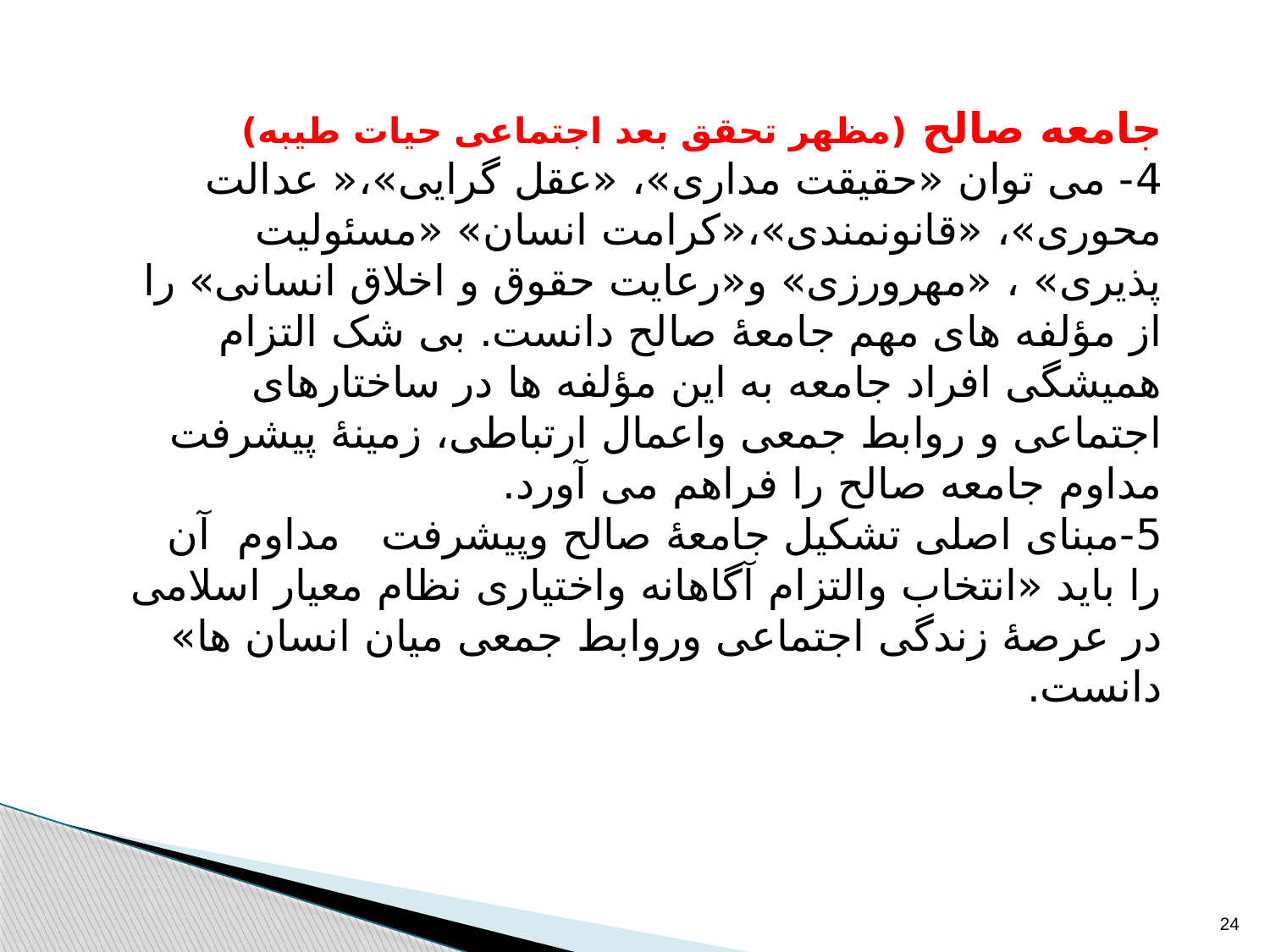

جامعه صالح (مظهر تحقق بعد اجتماعی حیات طیبه)
4- می توان «حقیقت مداری»، «عقل گرایی»،« عدالت محوری»، «قانونمندی»،«کرامت انسان» «مسئولیت پذیری» ، «مهرورزی» و«رعایت حقوق و اخلاق انسانی» را  از مؤلفه های مهم جامعۀ صالح دانست. بی شک التزام همیشگی افراد جامعه به این مؤلفه ها در ساختارهای اجتماعی و روابط جمعی واعمال ارتباطی، زمینۀ پیشرفت مداوم جامعه صالح را فراهم می آورد.
5-مبنای اصلی تشکیل جامعۀ صالح وپیشرفت   مداوم  آن را باید «انتخاب والتزام آگاهانه واختیاری نظام معیار اسلامی در عرصۀ زندگی اجتماعی وروابط جمعی میان انسان ها» دانست.

24